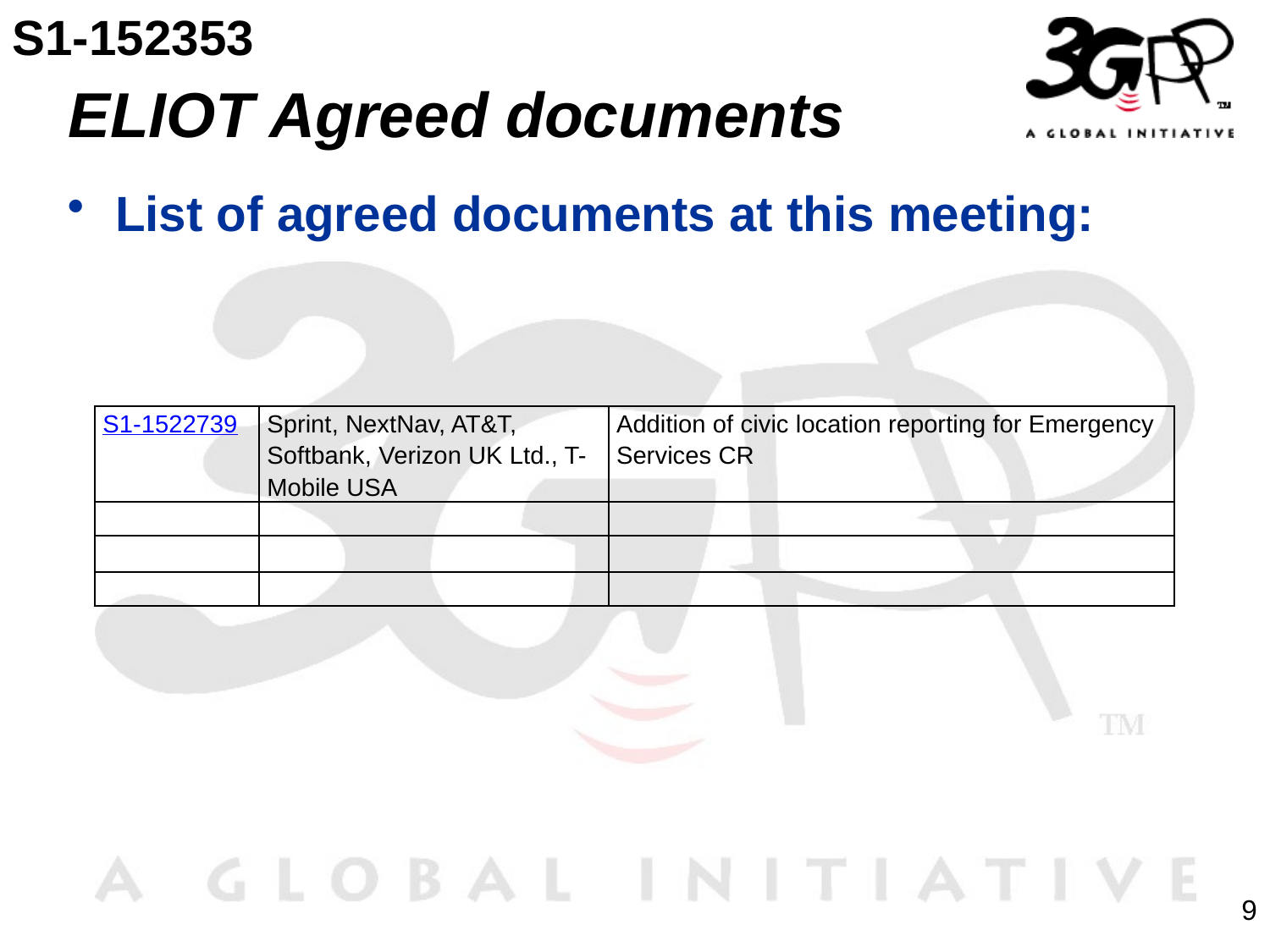

S1-152353

# ELIOT Agreed documents
List of agreed documents at this meeting:

| S1-1522739 | Sprint, NextNav, AT&T, Softbank, Verizon UK Ltd., T-Mobile USA | Addition of civic location reporting for Emergency Services CR |
| --- | --- | --- |
|  |  |  |
|  |  |  |
|  |  |  |
9